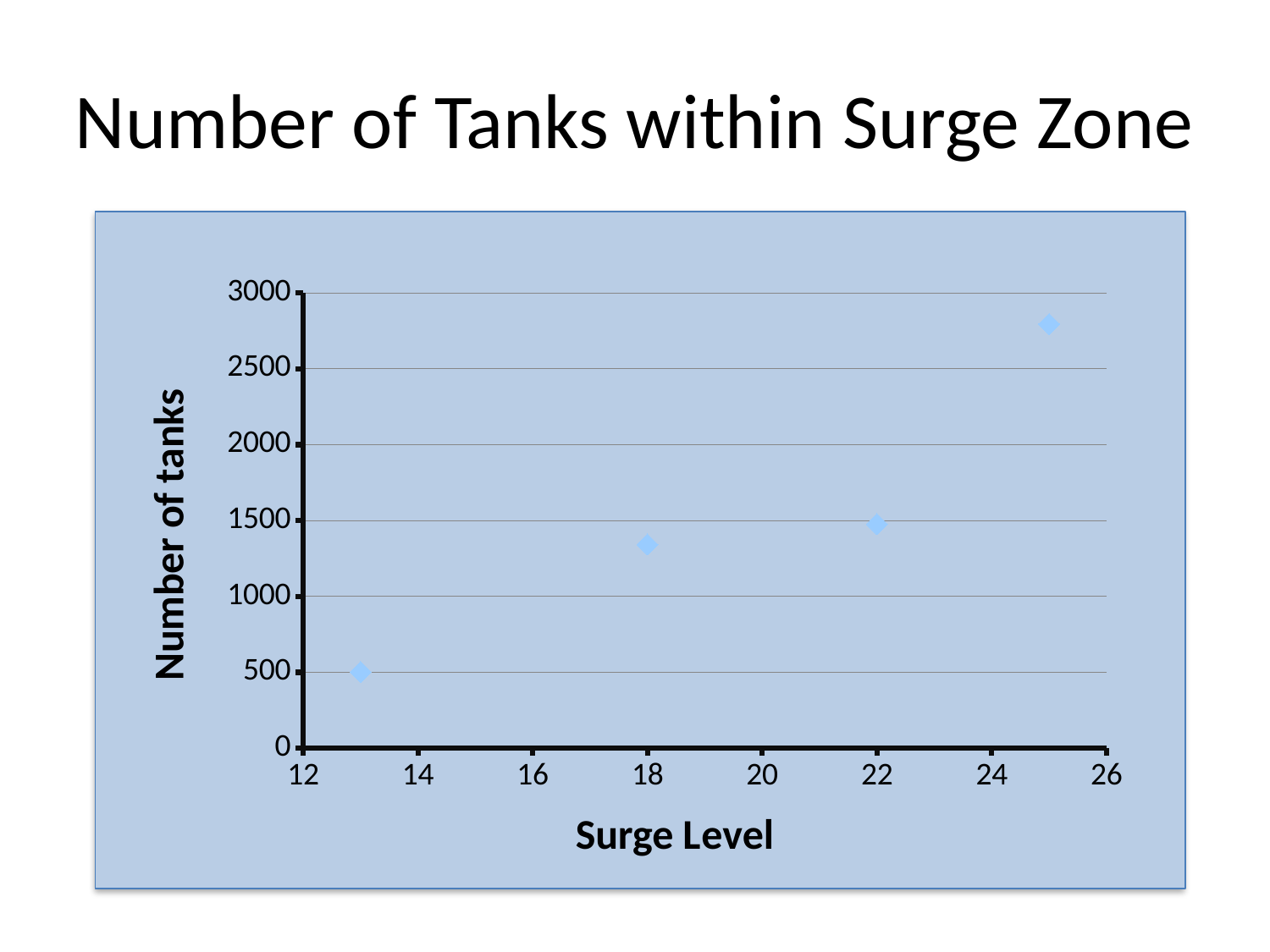

# Number of Tanks within Surge Zone

### Chart

| Category |  |
|---|---|